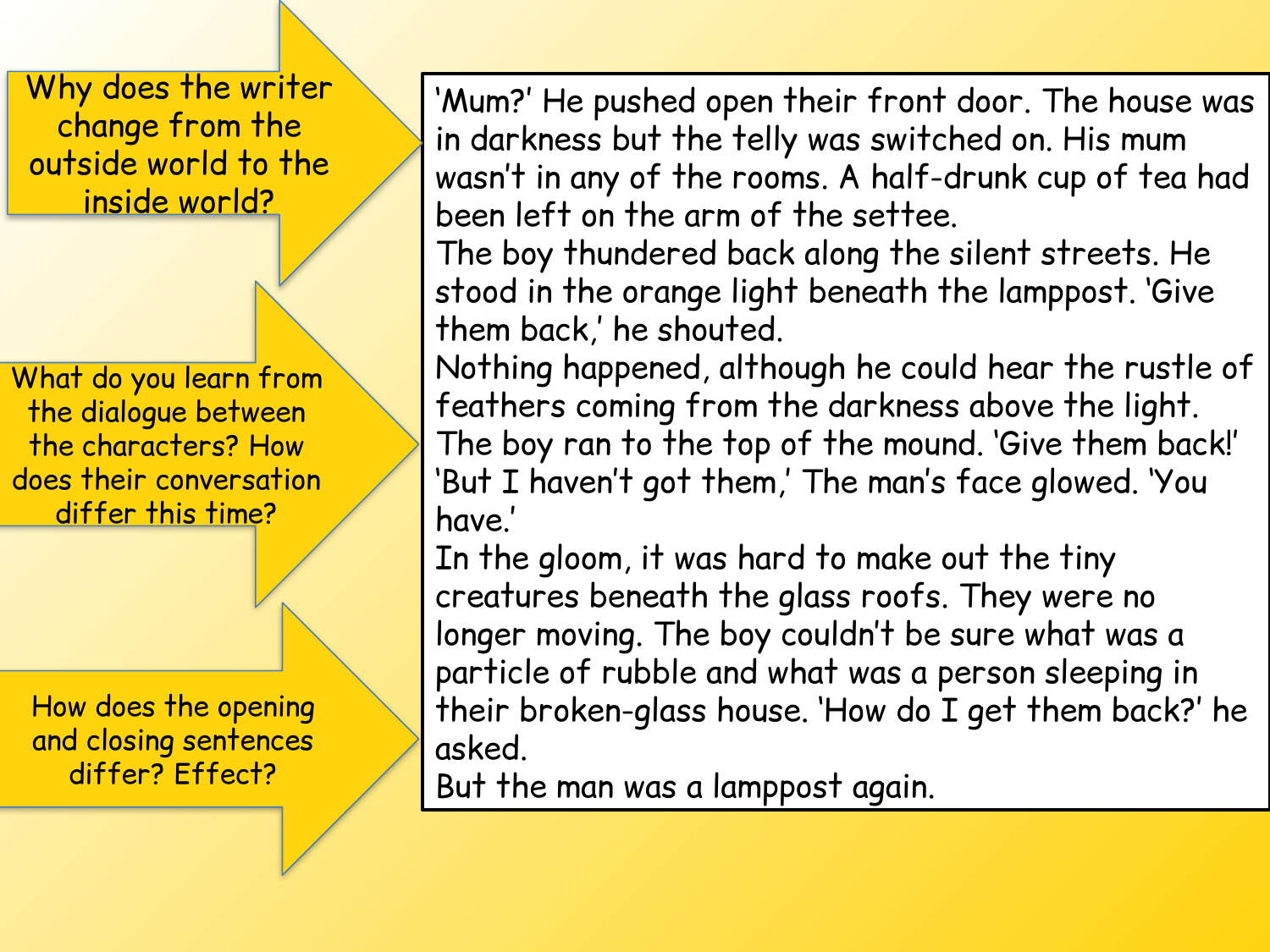

Why does the writer change from the outside world to the inside world?
‘Mum?’ He pushed open their front door. The house was in darkness but the telly was switched on. His mum wasn’t in any of the rooms. A half-drunk cup of tea had been left on the arm of the settee.
The boy thundered back along the silent streets. He stood in the orange light beneath the lamppost. ‘Give them back,’ he shouted.
Nothing happened, although he could hear the rustle of feathers coming from the darkness above the light.
The boy ran to the top of the mound. ‘Give them back!’
‘But I haven’t got them,’ The man’s face glowed. ‘You have.’
In the gloom, it was hard to make out the tiny creatures beneath the glass roofs. They were no longer moving. The boy couldn’t be sure what was a particle of rubble and what was a person sleeping in their broken-glass house. ‘How do I get them back?’ he asked.
But the man was a lamppost again.
What do you learn from the dialogue between the characters? How does their conversation differ this time?
How does the opening and closing sentences differ? Effect?